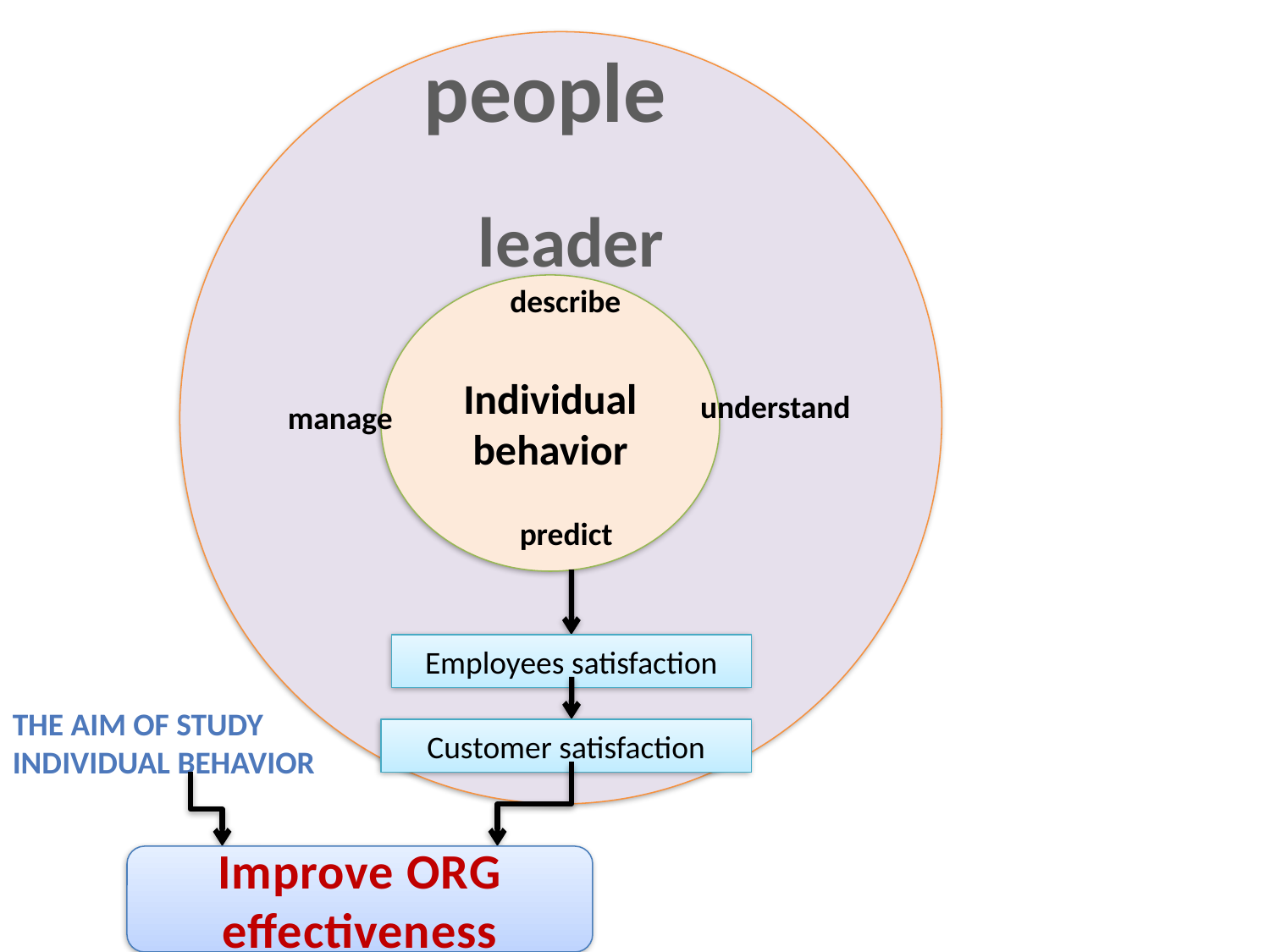

people
leader
Individual behavior
describe
understand
manage
predict
Employees satisfaction
The aim of study
Individual behavior
Customer satisfaction
Improve ORG effectiveness